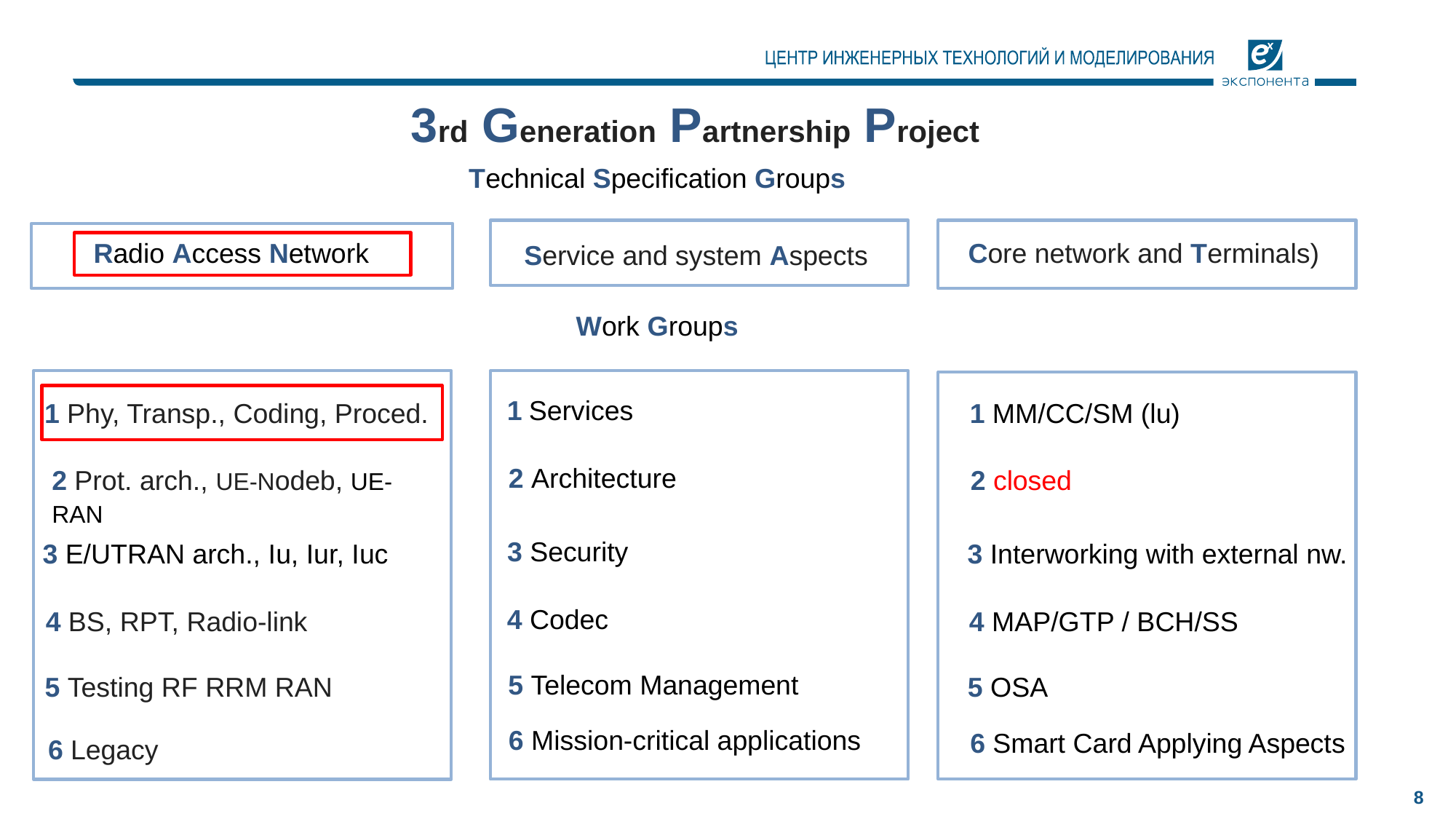

# 3rd Generation Partnership Project
Technical Specification Groups

Radio Access Network
Core network and Terminals)
Service and system Aspects

Work Groups

1 Services
2 Architecture
3 Security
4 Codec
5 Telecom Management
6 Mission-critical applications
1 Phy, Transp., Coding, Proced.
2 Prot. arch., UE-Nodeb, UE-RAN
3 E/UTRAN arch., Iu, Iur, Iuc
4 BS, RPT, Radio-link
5 Testing RF RRM RAN
6 Legacy
1 MM/CC/SM (lu)
2 closed
3 Interworking with external nw.
4 MAP/GTP / BCH/SS
5 OSA
6 Smart Card Applying Aspects